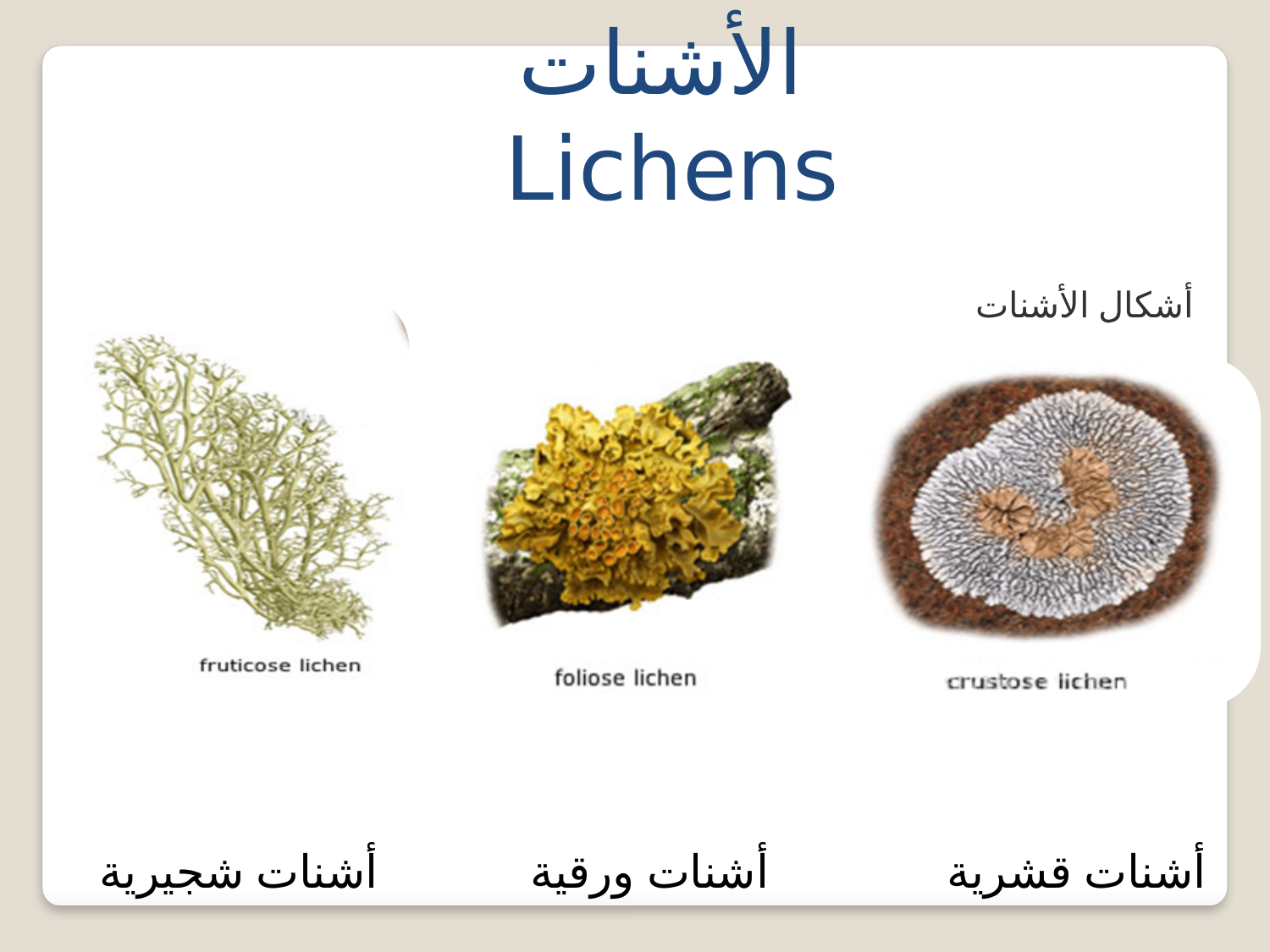

الأشنات
Lichens
أشنات شجيرية
أشنات ورقية
أشنات قشرية
أشكال الأشنات